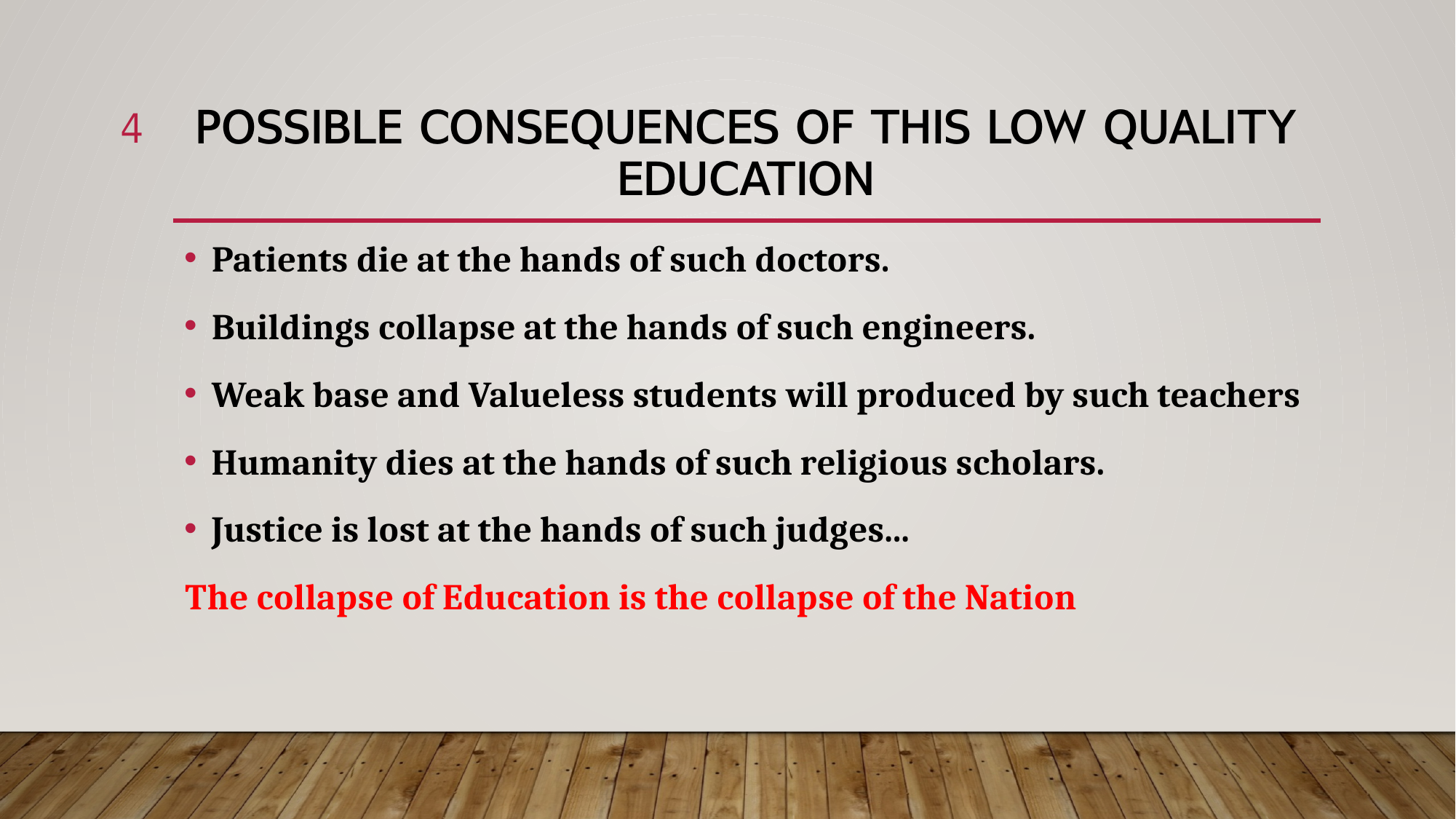

4
# Possible Consequences of This low quality education
Patients die at the hands of such doctors.
Buildings collapse at the hands of such engineers.
Weak base and Valueless students will produced by such teachers
Humanity dies at the hands of such religious scholars.
Justice is lost at the hands of such judges...
The collapse of Education is the collapse of the Nation